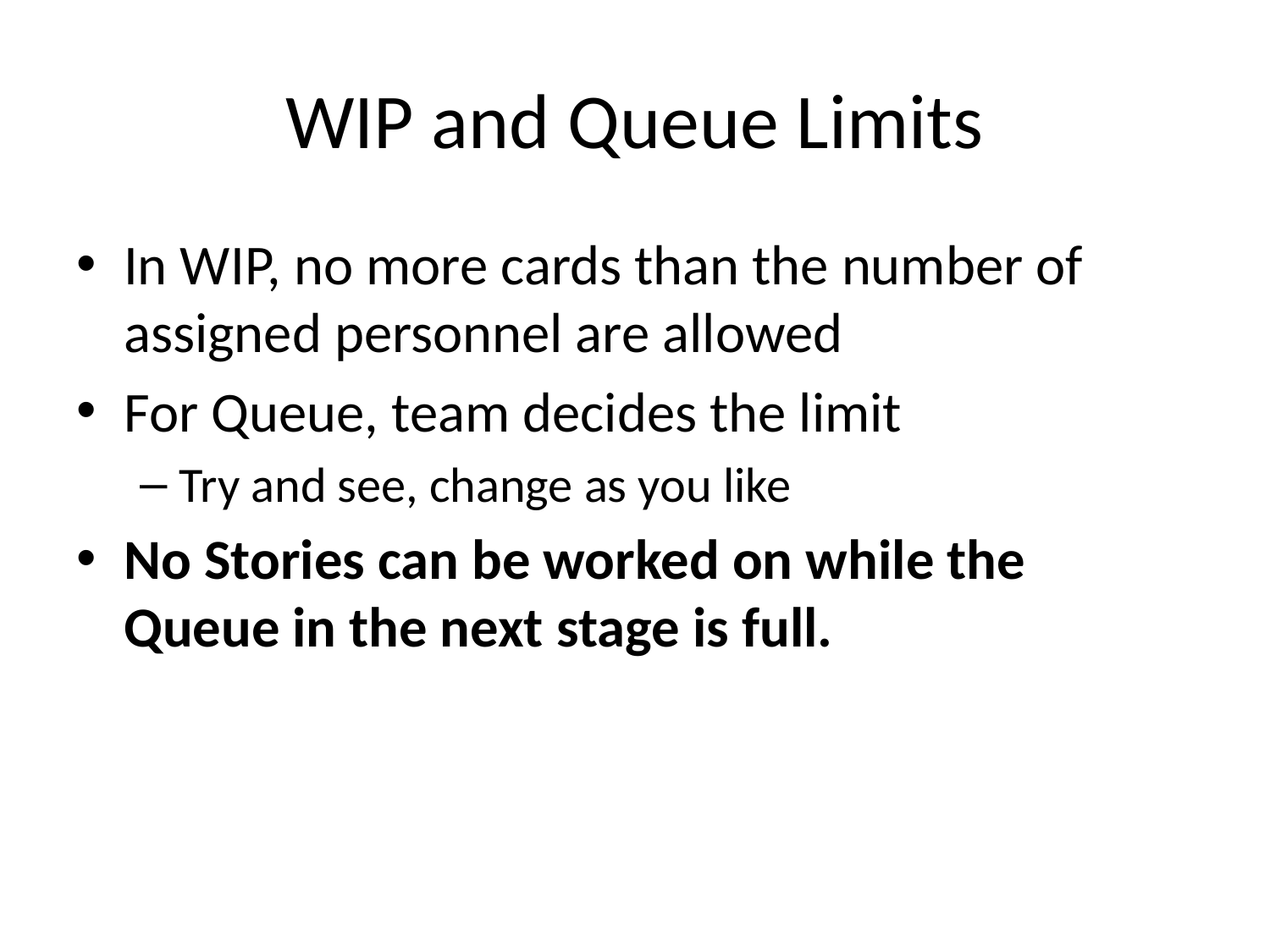

# WIP and Queue Limits
In WIP, no more cards than the number of assigned personnel are allowed
For Queue, team decides the limit
Try and see, change as you like
No Stories can be worked on while the Queue in the next stage is full.